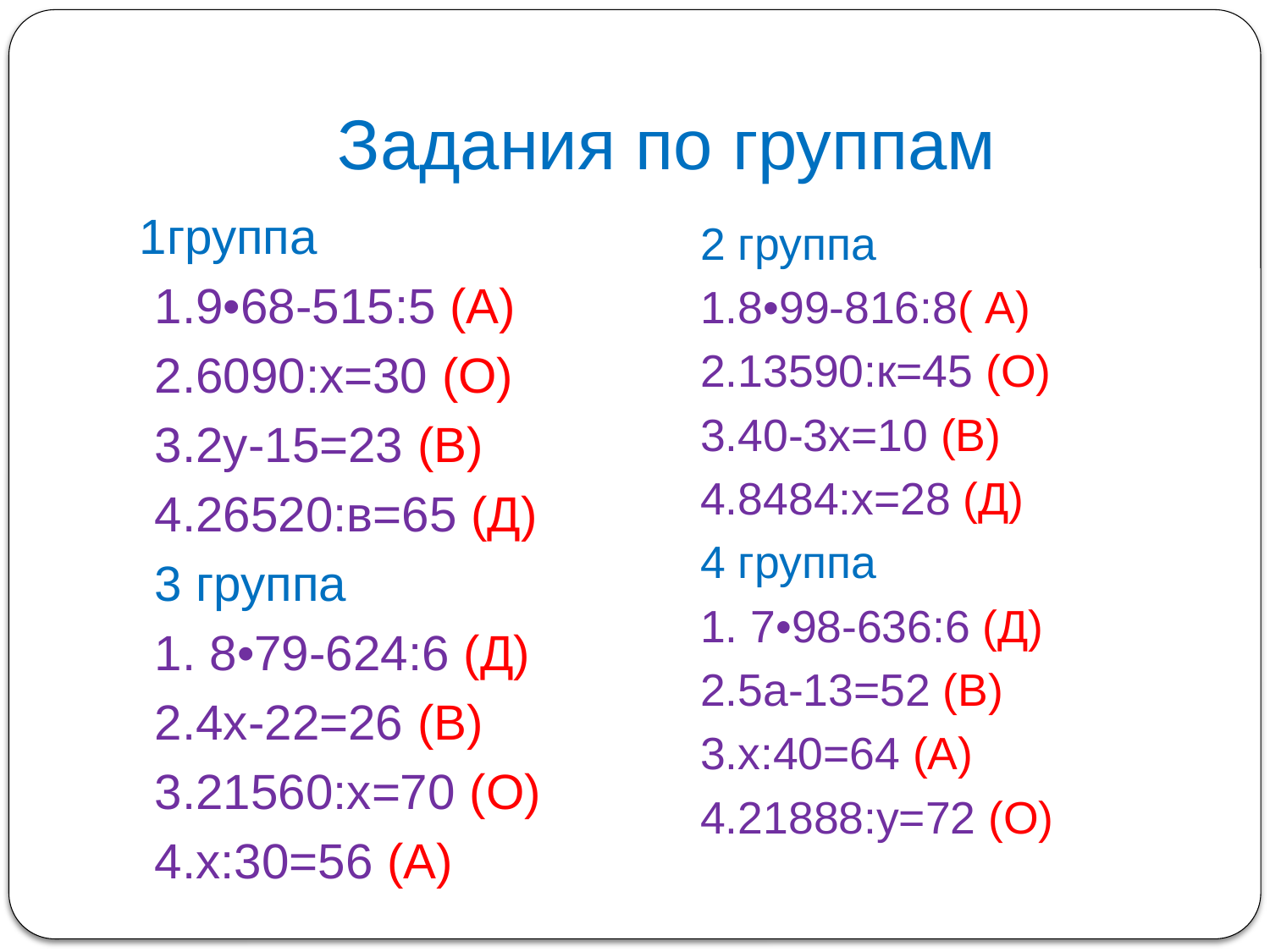

# Задания по группам
1группа
1.9•68-515:5 (А)
2.6090:х=30 (О)
3.2у-15=23 (В)
4.26520:в=65 (Д)
3 группа
1. 8•79-624:6 (Д)
2.4х-22=26 (В)
3.21560:х=70 (О)
4.х:30=56 (А)

2 группа
1.8•99-816:8( А)
2.13590:к=45 (О)
3.40-3х=10 (В)
4.8484:х=28 (Д)
4 группа
1. 7•98-636:6 (Д)
2.5а-13=52 (В)
3.х:40=64 (А)
4.21888:у=72 (О)